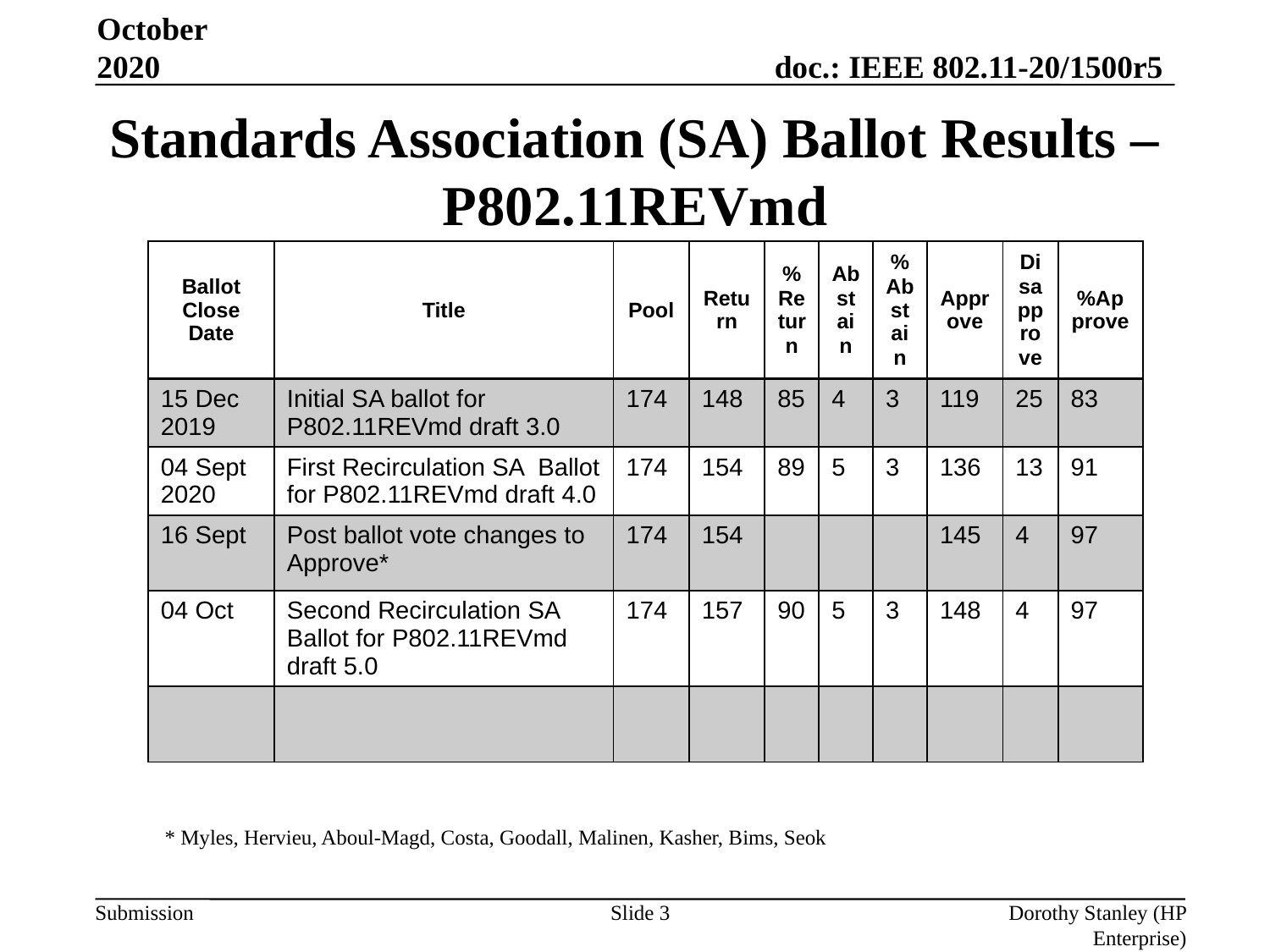

October 2020
# Standards Association (SA) Ballot Results – P802.11REVmd
| Ballot Close Date | Title | Pool | Return | %Return | Abstain | %Abstain | Approve | Disapprove | %Approve |
| --- | --- | --- | --- | --- | --- | --- | --- | --- | --- |
| 15 Dec 2019 | Initial SA ballot for P802.11REVmd draft 3.0 | 174 | 148 | 85 | 4 | 3 | 119 | 25 | 83 |
| 04 Sept 2020 | First Recirculation SA Ballot for P802.11REVmd draft 4.0 | 174 | 154 | 89 | 5 | 3 | 136 | 13 | 91 |
| 16 Sept | Post ballot vote changes to Approve\* | 174 | 154 |  |  |  | 145 | 4 | 97 |
| 04 Oct | Second Recirculation SA Ballot for P802.11REVmd draft 5.0 | 174 | 157 | 90 | 5 | 3 | 148 | 4 | 97 |
|  |  |  |  |  |  |  |  |  |  |
* Myles, Hervieu, Aboul-Magd, Costa, Goodall, Malinen, Kasher, Bims, Seok
Slide 3
Dorothy Stanley (HP Enterprise)